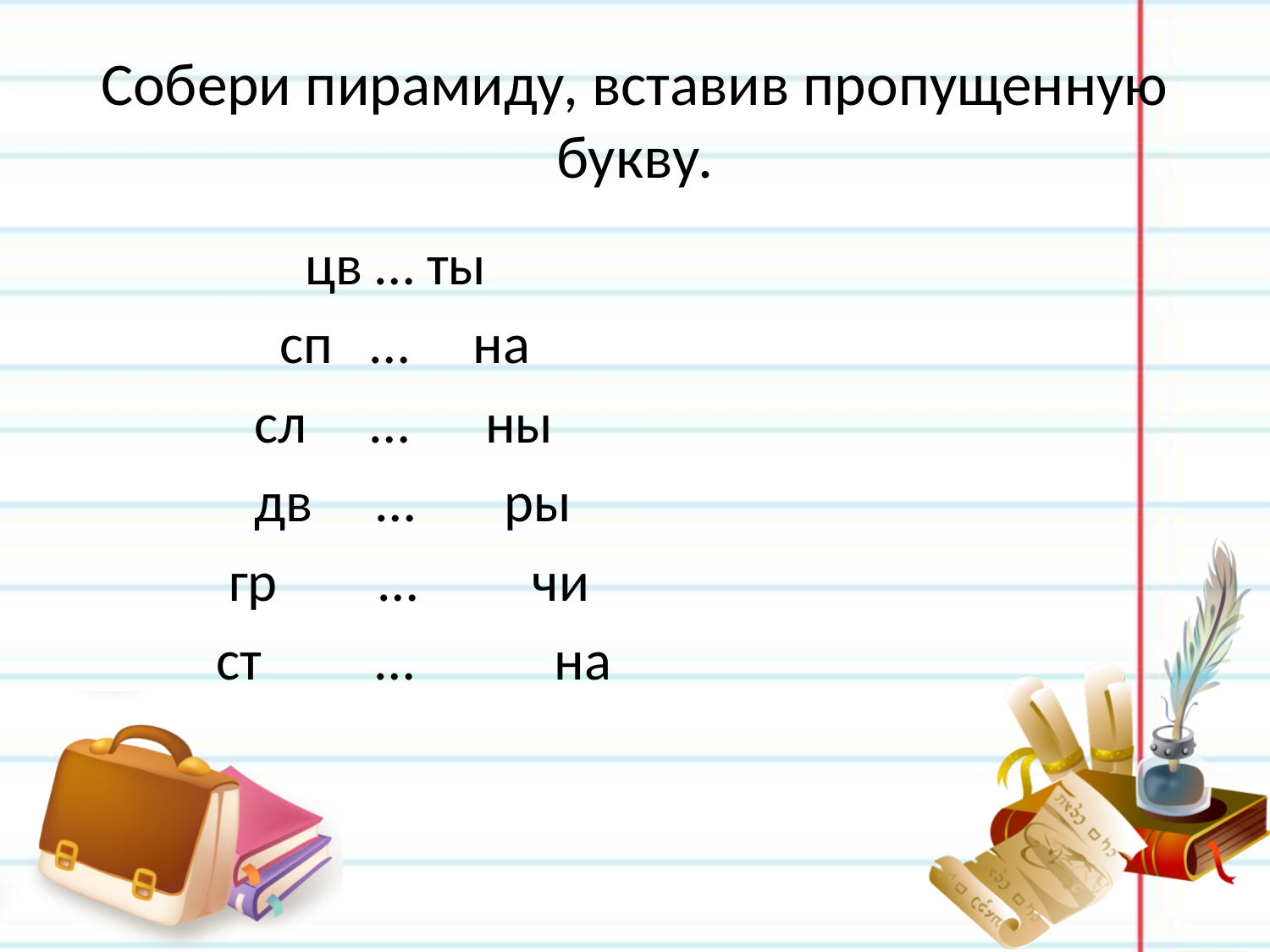

# Собери пирамиду, вставив пропущенную букву.
                  цв … ты
                сп   …     на
              сл     …      ны
              дв     …       ры
            гр        …         чи
           ст         …           на